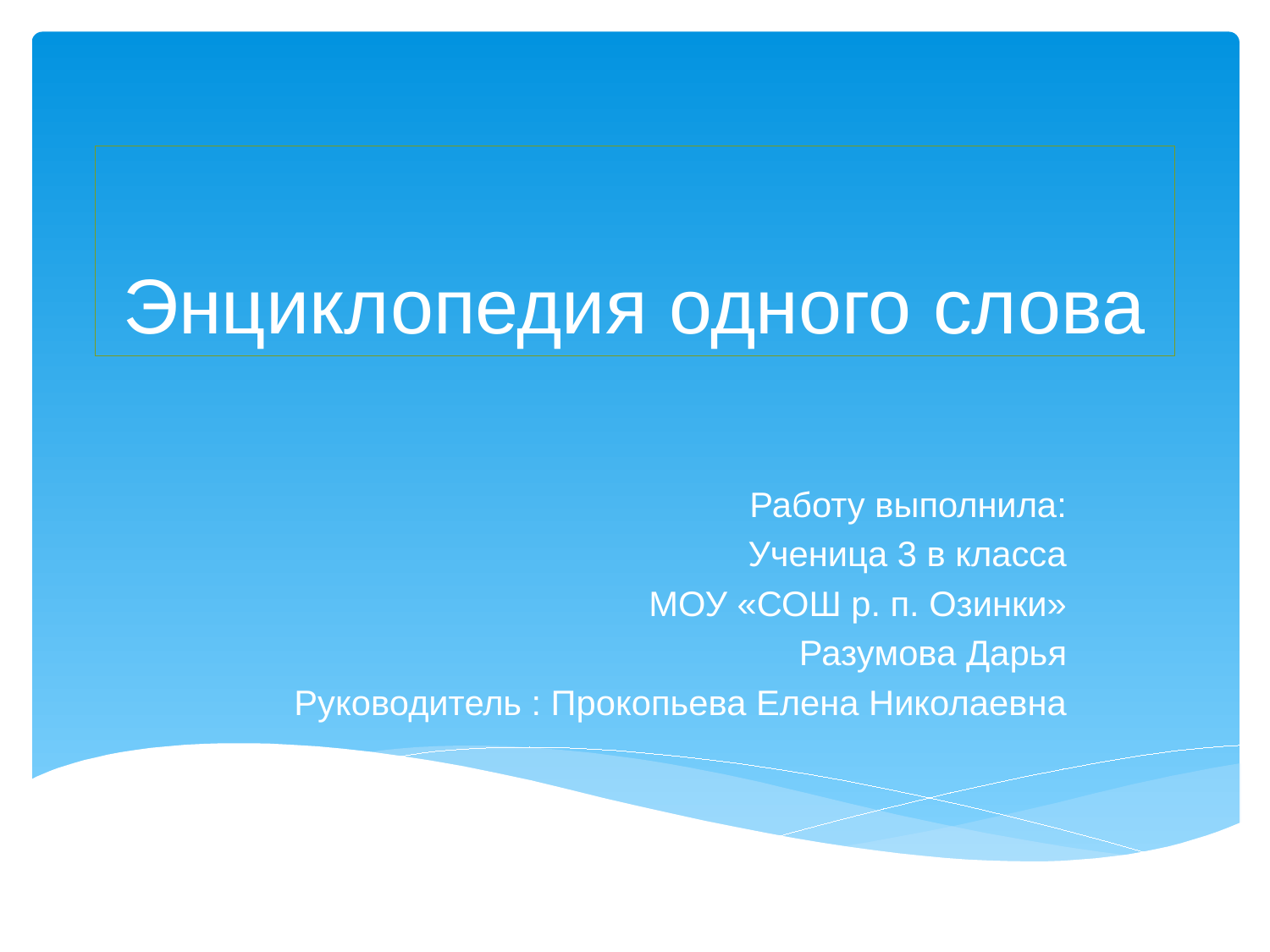

# Энциклопедия одного слова
Работу выполнила:
Ученица 3 в класса
МОУ «СОШ р. п. Озинки»
Разумова Дарья
Руководитель : Прокопьева Елена Николаевна